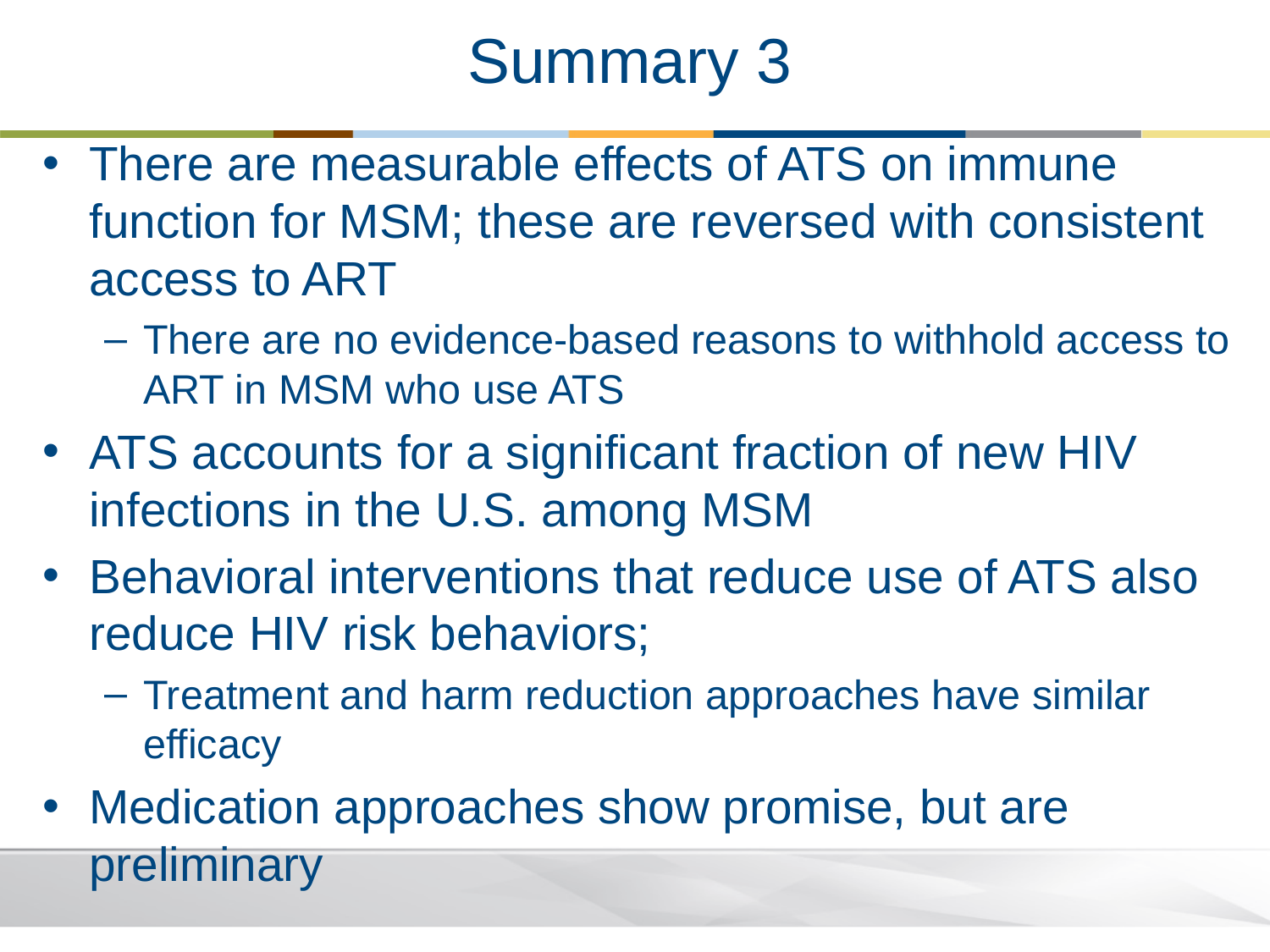

# Summary 3
There are measurable effects of ATS on immune function for MSM; these are reversed with consistent access to ART
There are no evidence-based reasons to withhold access to ART in MSM who use ATS
ATS accounts for a significant fraction of new HIV infections in the U.S. among MSM
Behavioral interventions that reduce use of ATS also reduce HIV risk behaviors;
Treatment and harm reduction approaches have similar efficacy
Medication approaches show promise, but are preliminary